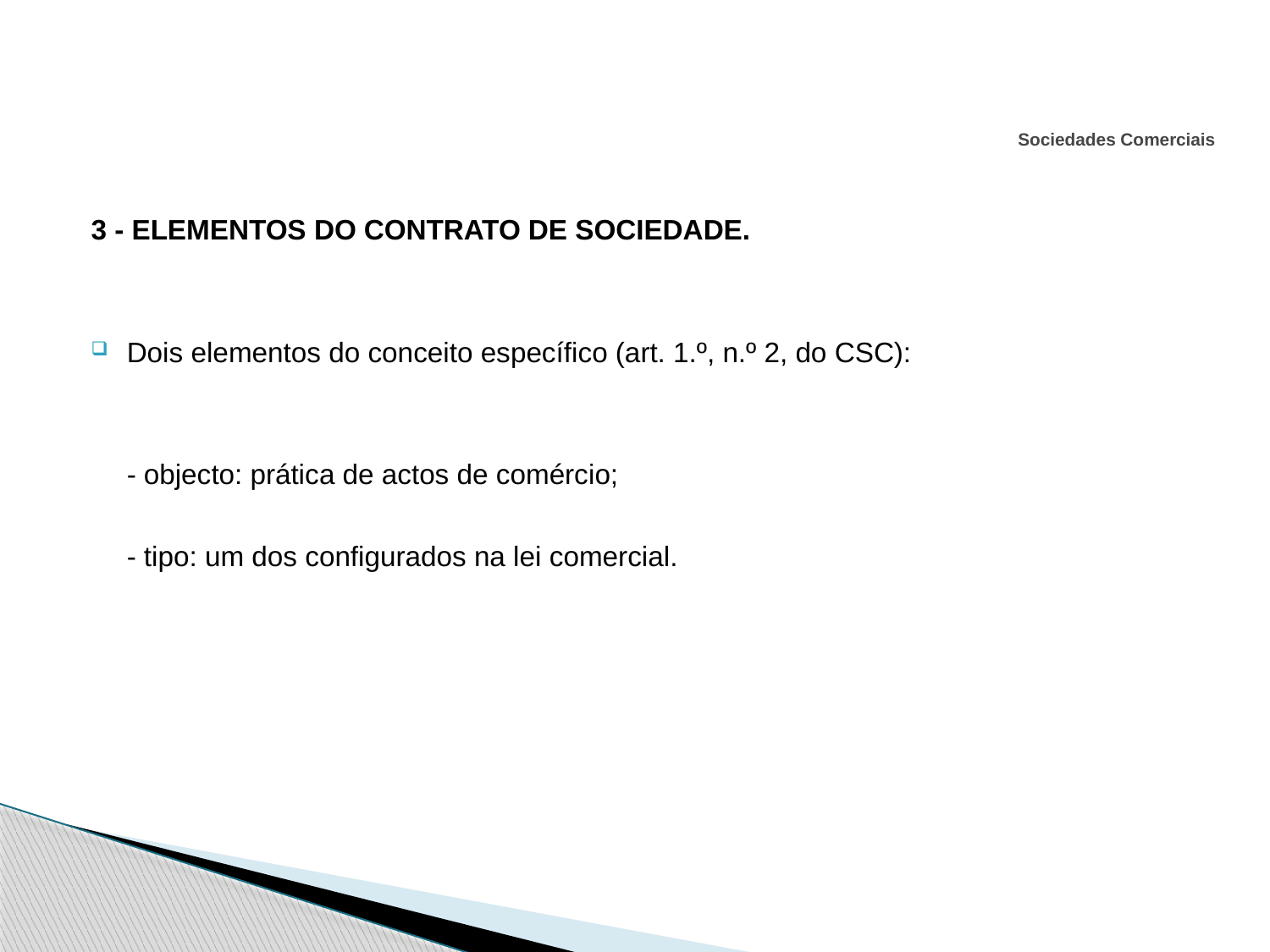

Sociedades Comerciais
3 - ELEMENTOS DO CONTRATO DE SOCIEDADE.

Dois elementos do conceito específico (art. 1.º, n.º 2, do CSC):

	- objecto: prática de actos de comércio;

	- tipo: um dos configurados na lei comercial.